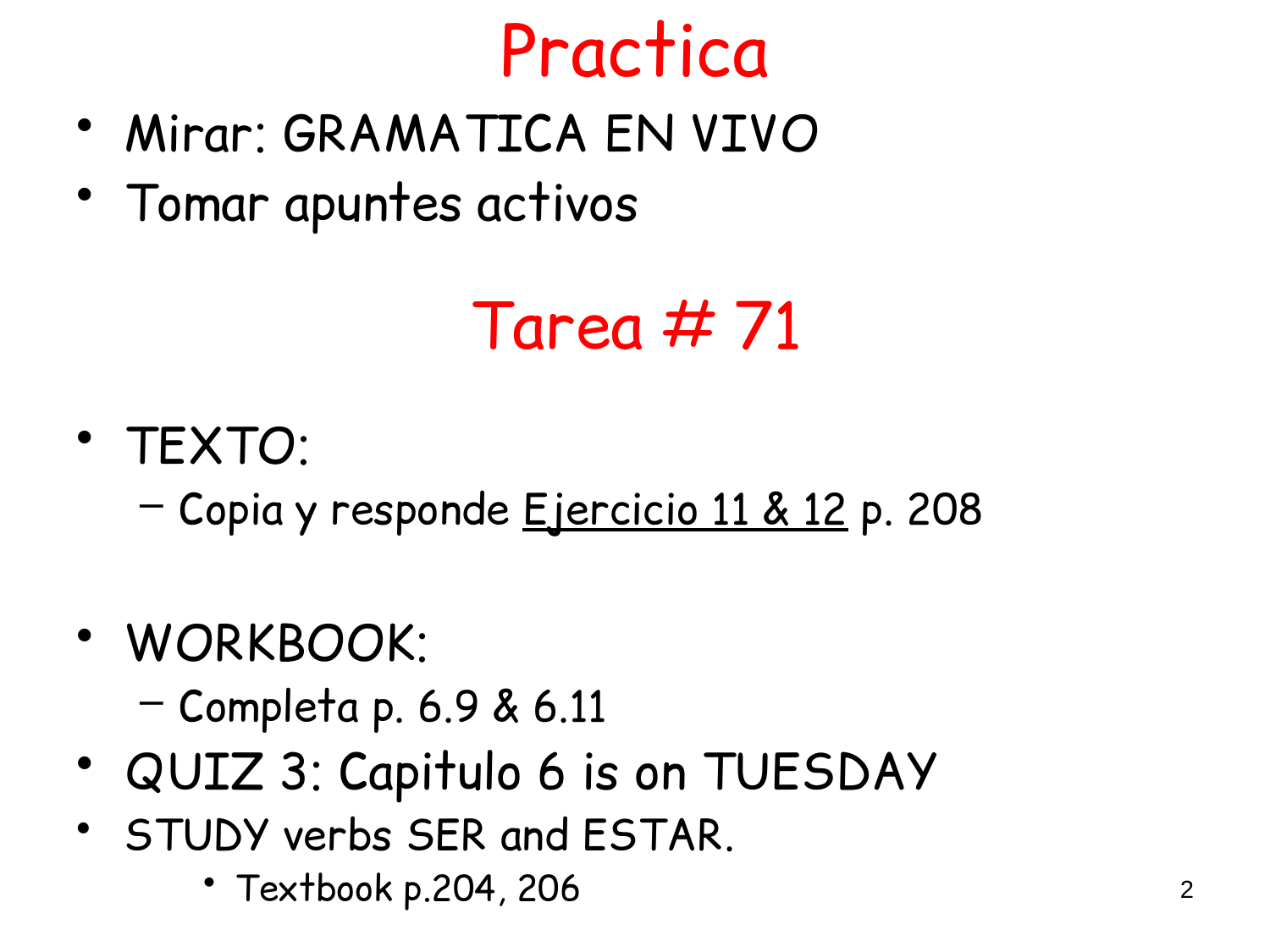

Practica
Mirar: GRAMATICA EN VIVO
Tomar apuntes activos

Tarea # 71

TEXTO:
Copia y responde Ejercicio 11 & 12 p. 208

WORKBOOK:
Completa p. 6.9 & 6.11
QUIZ 3: Capitulo 6 is on TUESDAY
STUDY verbs SER and ESTAR.
Textbook p.204, 206
2